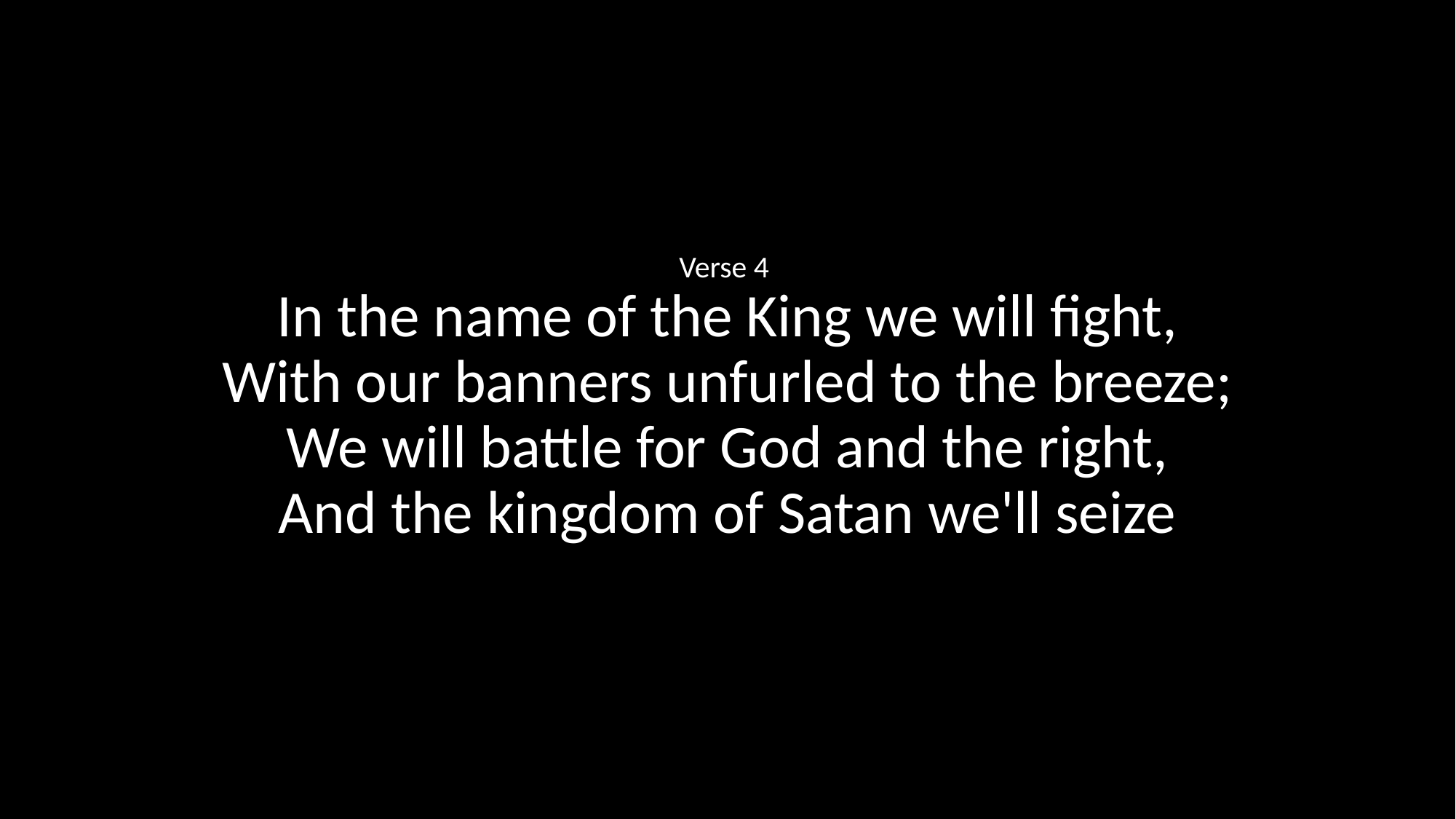

Verse 4
In the name of the King we will fight,
With our banners unfurled to the breeze;
We will battle for God and the right,
And the kingdom of Satan we'll seize